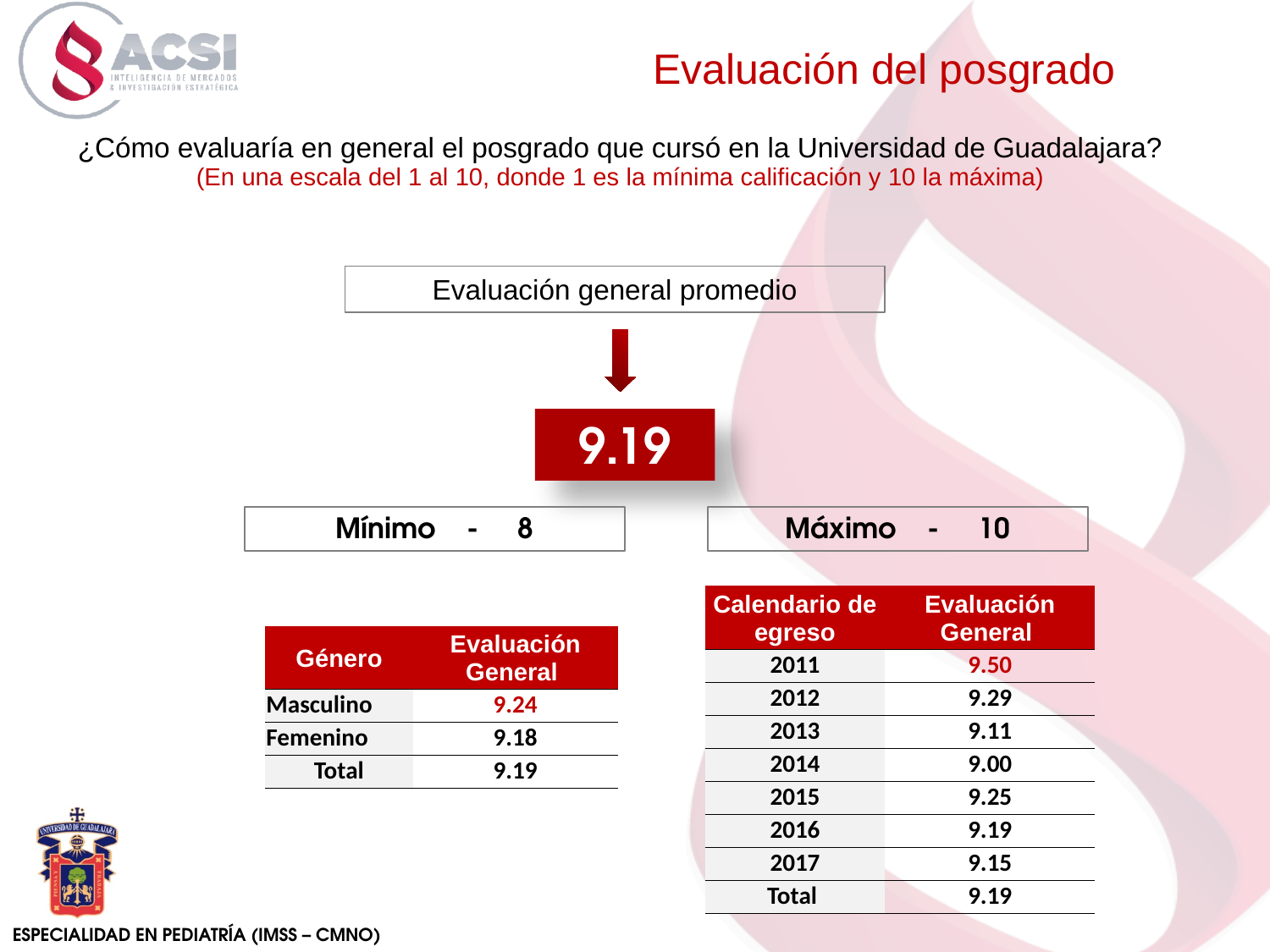

Evaluación del posgrado
¿Cómo evaluaría en general el posgrado que cursó en la Universidad de Guadalajara?
(En una escala del 1 al 10, donde 1 es la mínima calificación y 10 la máxima)
Evaluación general promedio

9.19
Mínimo    -     8
Máximo    -     10
| Calendario de egreso | Evaluación General |
| --- | --- |
| 2011 | 9.50 |
| 2012 | 9.29 |
| 2013 | 9.11 |
| 2014 | 9.00 |
| 2015 | 9.25 |
| 2016 | 9.19 |
| 2017 | 9.15 |
| Total | 9.19 |
| Género | Evaluación General |
| --- | --- |
| Masculino | 9.24 |
| Femenino | 9.18 |
| Total | 9.19 |